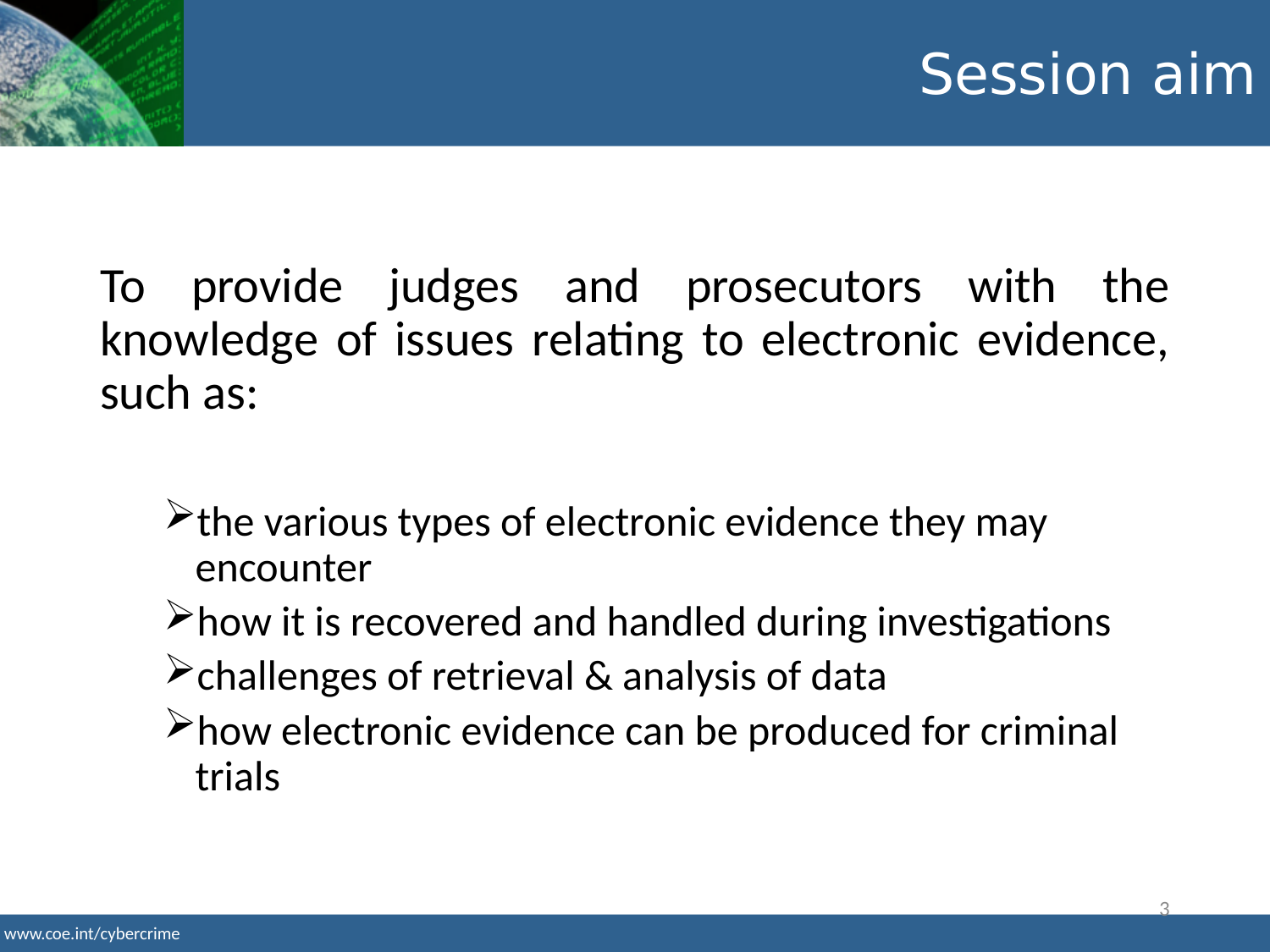

Session aim

To provide judges and prosecutors with the knowledge of issues relating to electronic evidence, such as:

the various types of electronic evidence they may encounter
how it is recovered and handled during investigations
challenges of retrieval & analysis of data
how electronic evidence can be produced for criminal trials

3